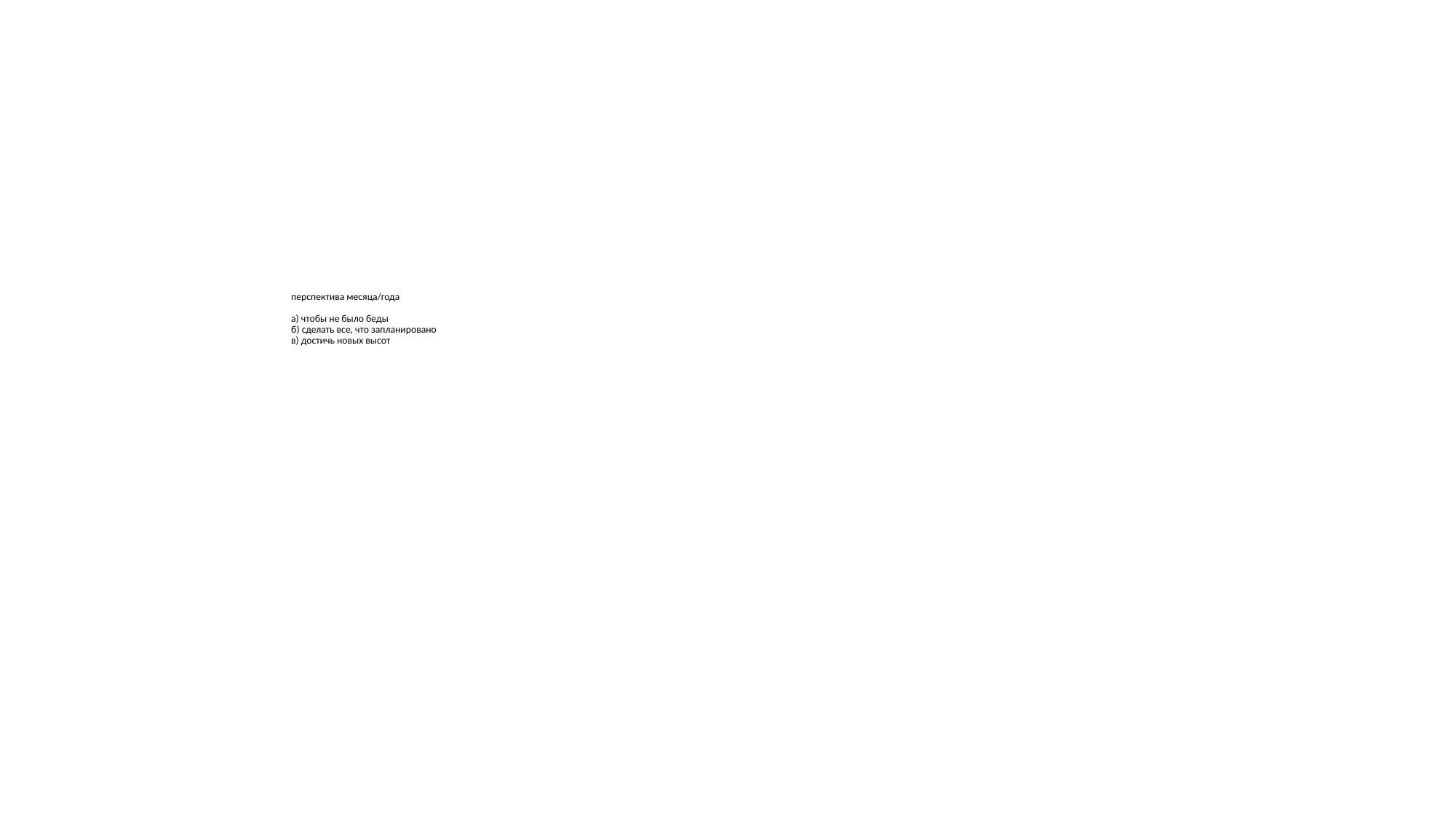

# Горизонт 2 перспектива месяца/года а) чтобы не было беды б) сделать все, что запланировано в) достичь новых высот